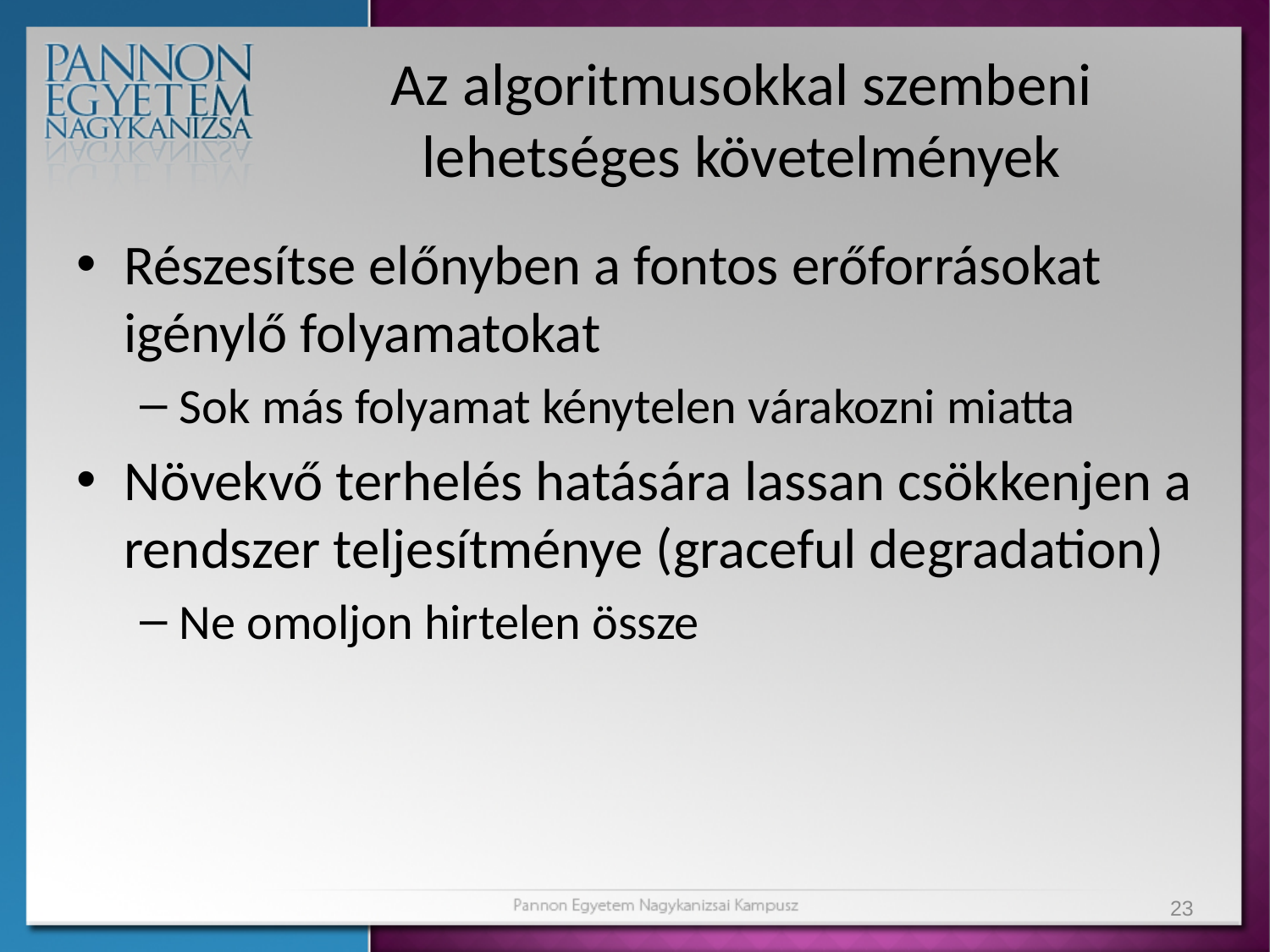

# Az algoritmusokkal szembeni lehetséges követelmények
Részesítse előnyben a fontos erőforrásokat igénylő folyamatokat
Sok más folyamat kénytelen várakozni miatta
Növekvő terhelés hatására lassan csökkenjen a rendszer teljesítménye (graceful degradation)
Ne omoljon hirtelen össze
23